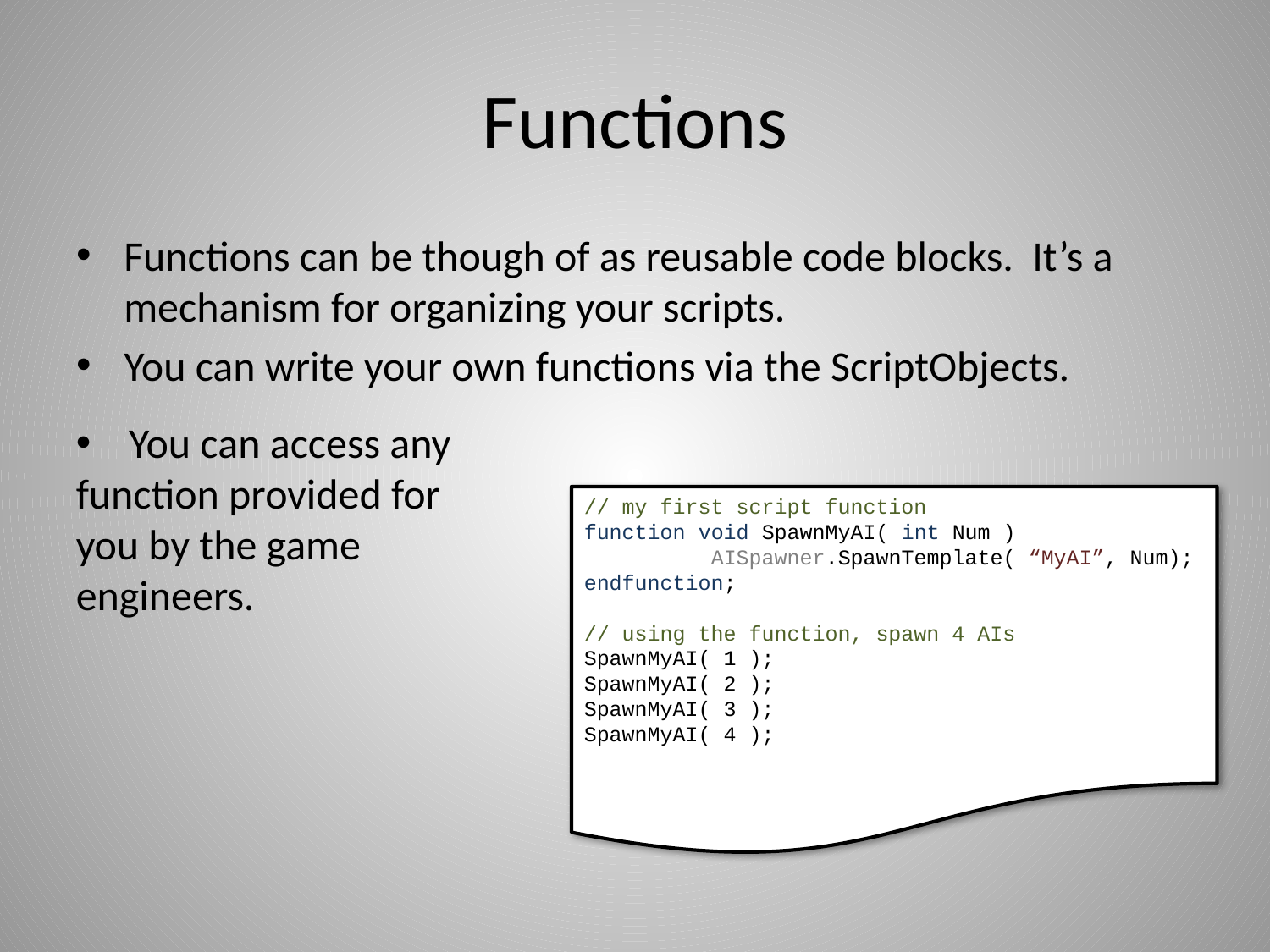

# Functions
Functions can be though of as reusable code blocks.  It’s a mechanism for organizing your scripts.
You can write your own functions via the ScriptObjects.

    You can access any function provided for you by the game engineers.

// my first script function
function void SpawnMyAI( int Num )
	AISpawner.SpawnTemplate( “MyAI”, Num);
endfunction;

// using the function, spawn 4 AIs
SpawnMyAI( 1 );
SpawnMyAI( 2 );
SpawnMyAI( 3 );
SpawnMyAI( 4 );